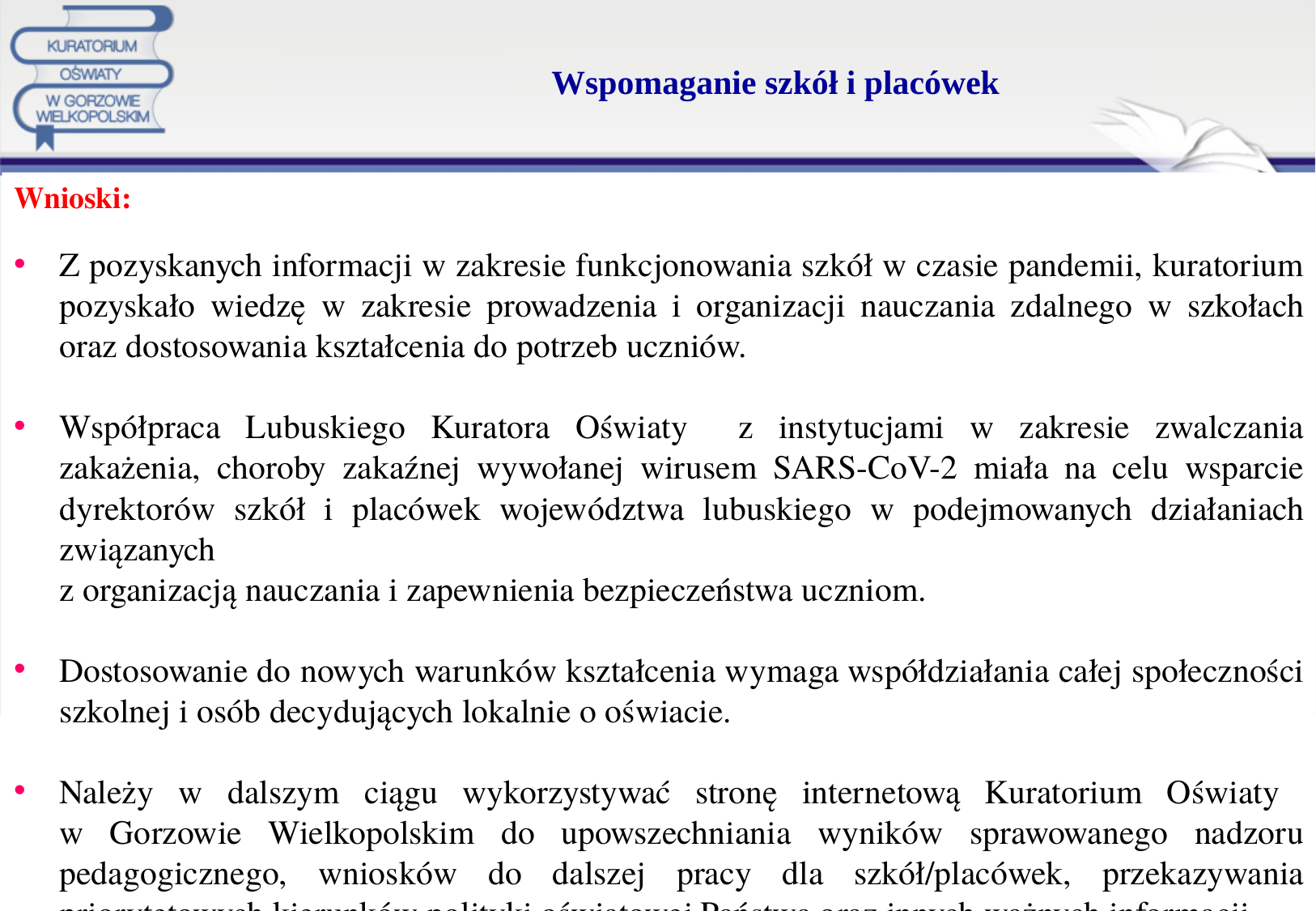

# Wspomaganie szkół i placówek
Wnioski:

Z pozyskanych informacji w zakresie funkcjonowania szkół w czasie pandemii, kuratorium pozyskało wiedzę w zakresie prowadzenia i organizacji nauczania zdalnego w szkołach oraz dostosowania kształcenia do potrzeb uczniów.

Współpraca Lubuskiego Kuratora Oświaty  z instytucjami w zakresie zwalczania zakażenia, choroby zakaźnej wywołanej wirusem SARS-CoV-2 miała na celu wsparcie dyrektorów szkół i placówek województwa lubuskiego w podejmowanych działaniach związanych
z organizacją nauczania i zapewnienia bezpieczeństwa uczniom.

Dostosowanie do nowych warunków kształcenia wymaga współdziałania całej społeczności szkolnej i osób decydujących lokalnie o oświacie.

Należy w dalszym ciągu wykorzystywać stronę internetową Kuratorium Oświaty
w Gorzowie Wielkopolskim do upowszechniania wyników sprawowanego nadzoru pedagogicznego, wniosków do dalszej pracy dla szkół/placówek, przekazywania priorytetowych kierunków polityki oświatowej Państwa oraz innych ważnych informacji.

54